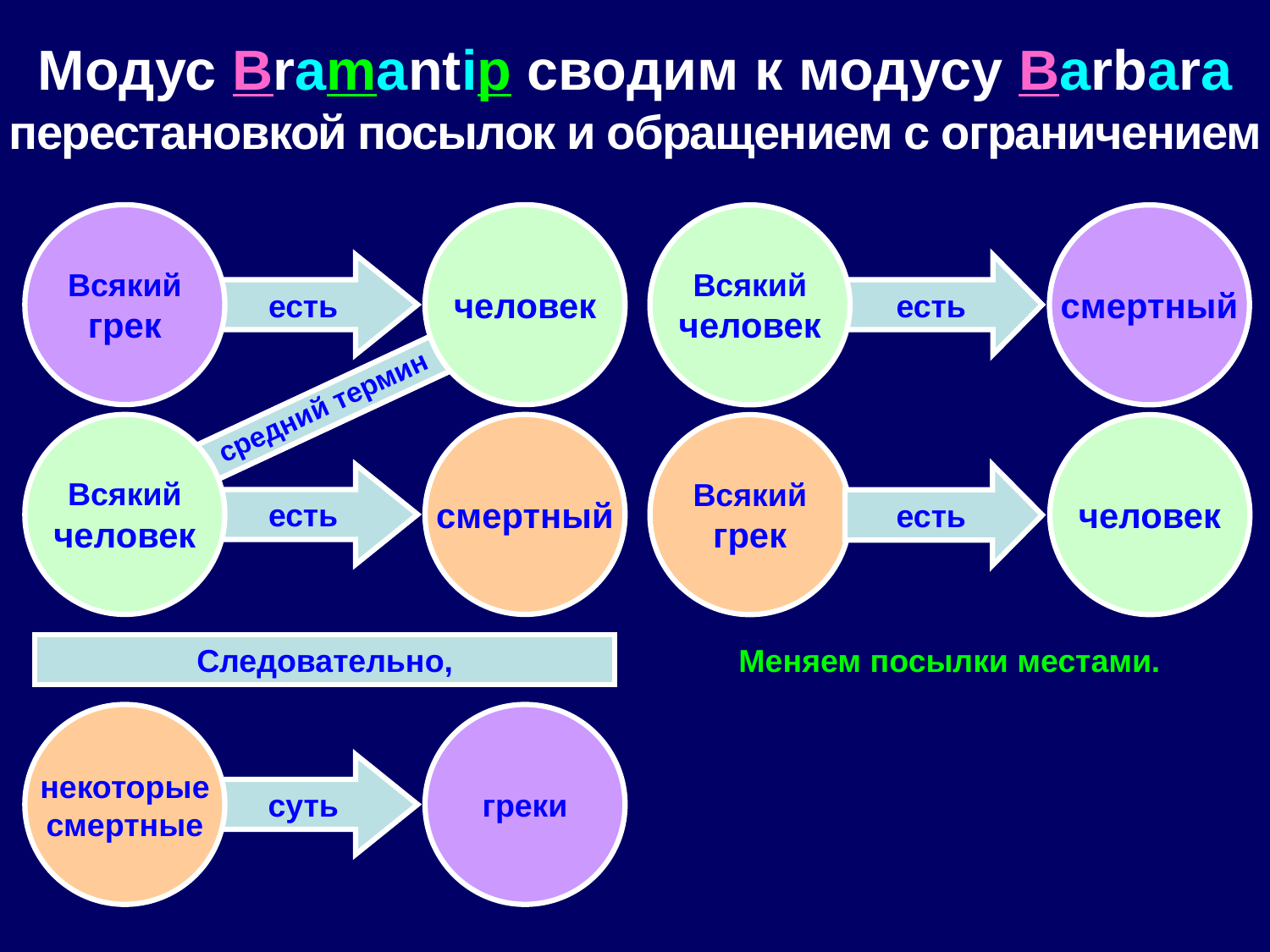

Модус Bramantip сводим к модусу Barbara
перестановкой посылок и обращением с ограничением
Всякий
грек
человек
Всякий
человек
смертный
есть
есть
суть
 средний термин
Всякий
человек
смертный
Всякий
грек
человек
есть
есть
Следовательно,
Меняем посылки местами.
некоторые
смертные
греки
суть